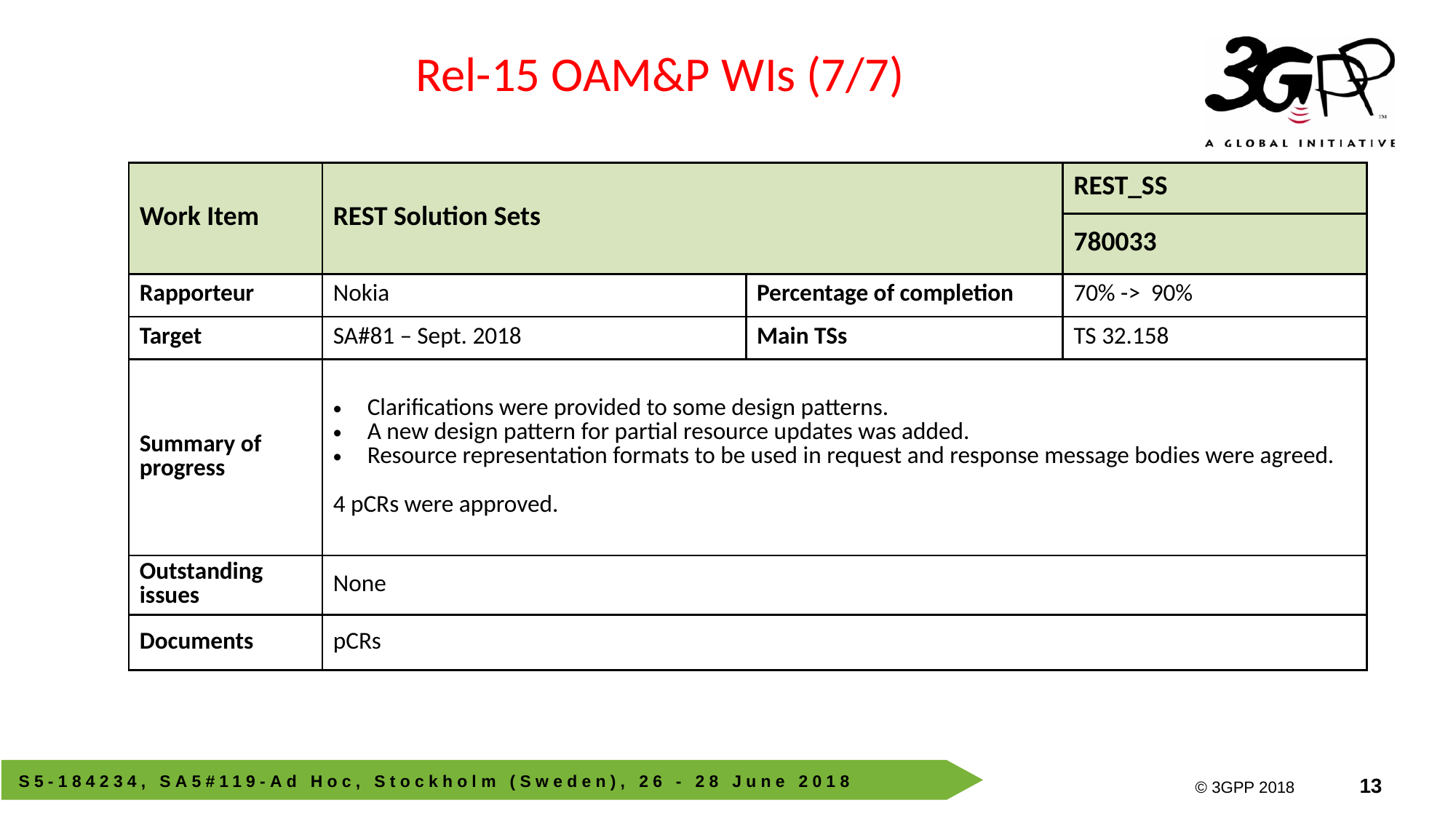

Rel-15 OAM&P WIs (7/7)
| Work Item | REST Solution Sets |  | REST\_SS |
| --- | --- | --- | --- |
|  |  |  | 780033 |
| Rapporteur | Nokia | Percentage of completion | 70% -> 90% |
| Target | SA#81 – Sept. 2018 | Main TSs | TS 32.158 |
| Summary of progress | Clarifications were provided to some design patterns. A new design pattern for partial resource updates was added. Resource representation formats to be used in request and response message bodies were agreed. 4 pCRs were approved. |  |  |
| Outstanding issues | None |  |  |
| Documents | pCRs |  |  |